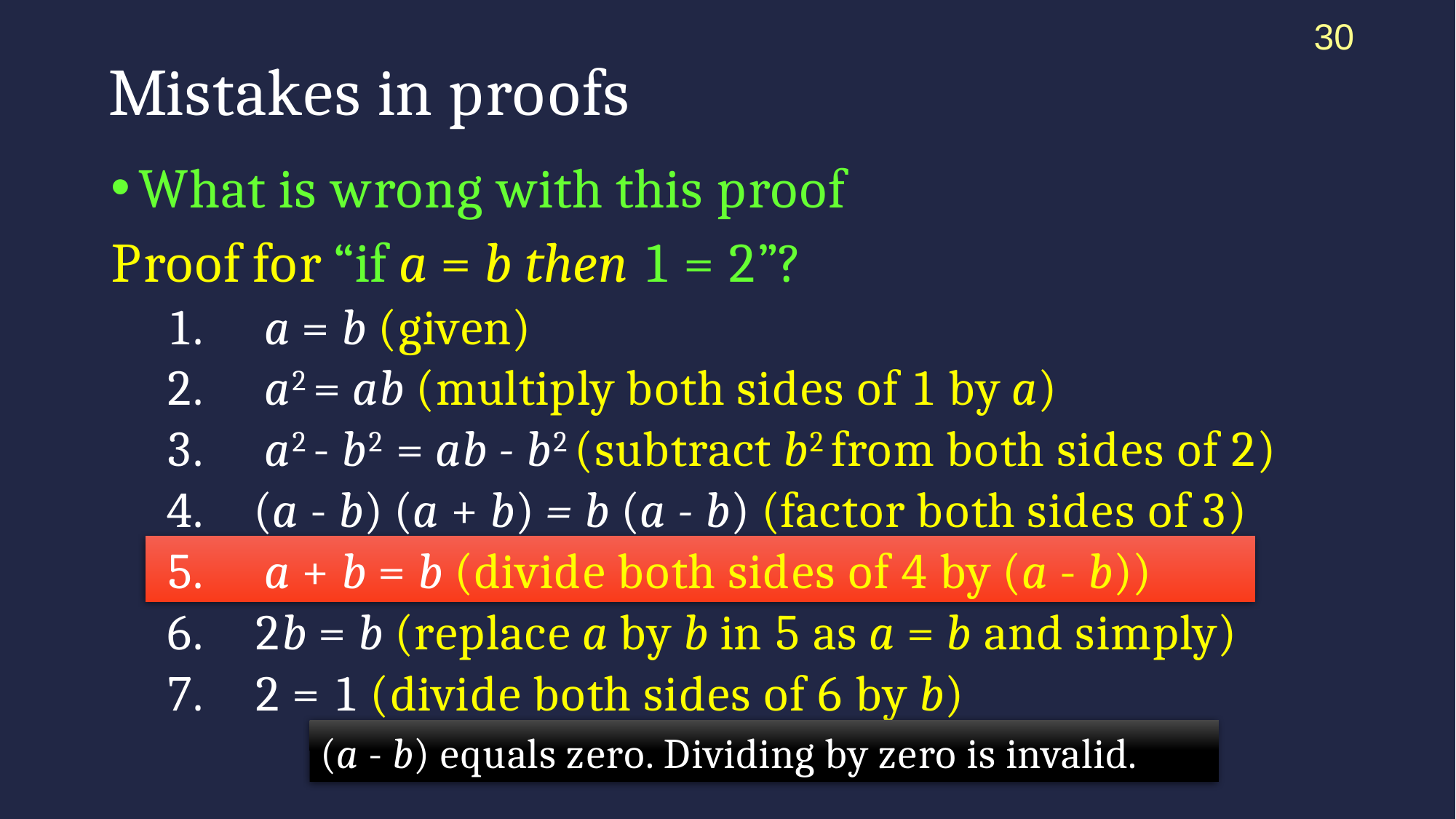

30
# Mistakes in proofs
What is wrong with this proof
Proof for “if a = b then 1 = 2”?
 a = b (given)
 a2 = ab (multiply both sides of 1 by a)
 a2 - b2  = ab - b2 (subtract b2 from both sides of 2)
(a - b) (a + b) = b (a - b) (factor both sides of 3)
 a + b = b (divide both sides of 4 by (a - b))
2b = b (replace a by b in 5 as a = b and simply)
2 = 1 (divide both sides of 6 by b)

(a - b) equals zero. Dividing by zero is invalid.